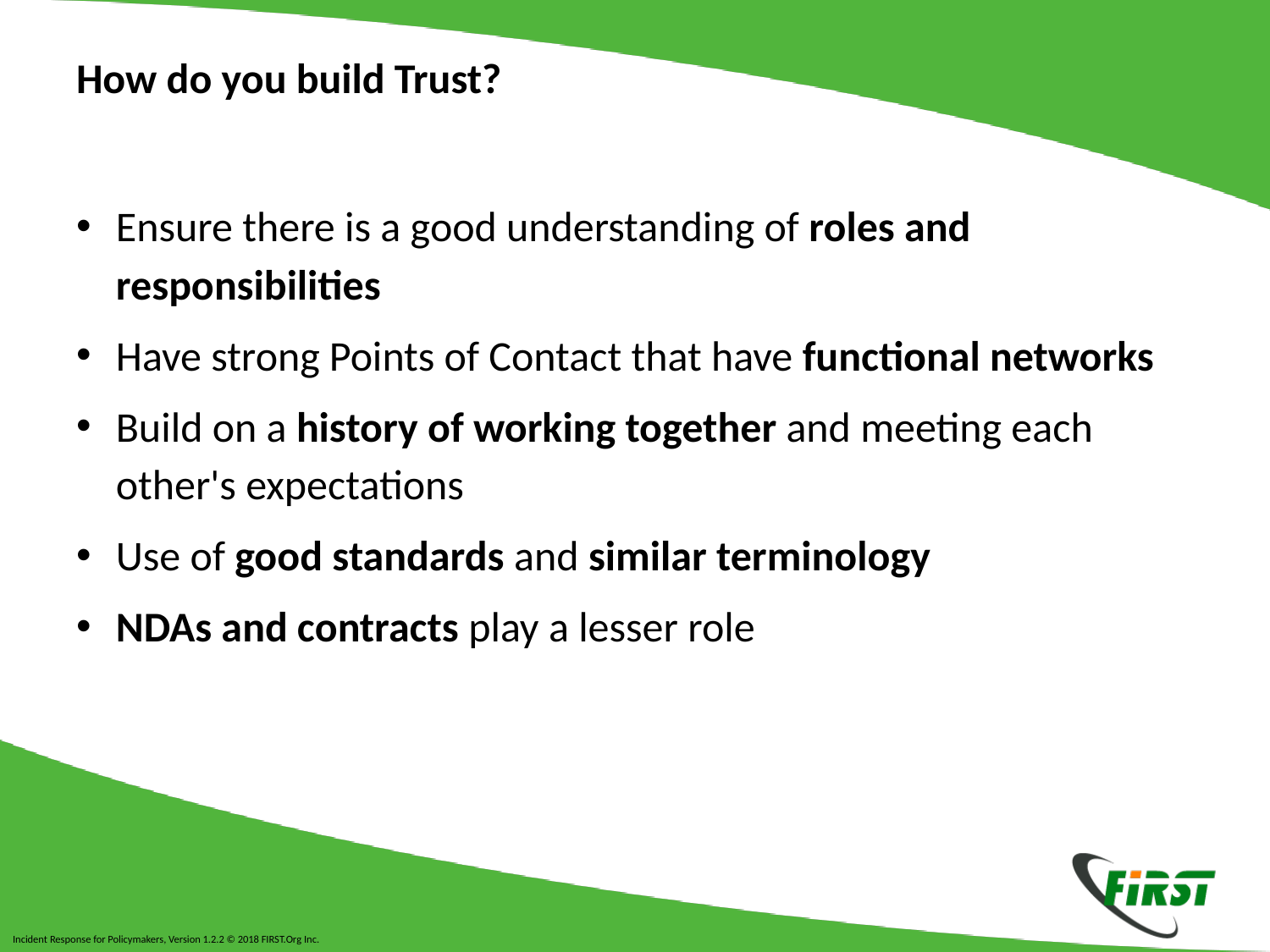

# How do you build Trust?
Ensure there is a good understanding of roles and responsibilities
Have strong Points of Contact that have functional networks
Build on a history of working together and meeting each other's expectations
Use of good standards and similar terminology
NDAs and contracts play a lesser role